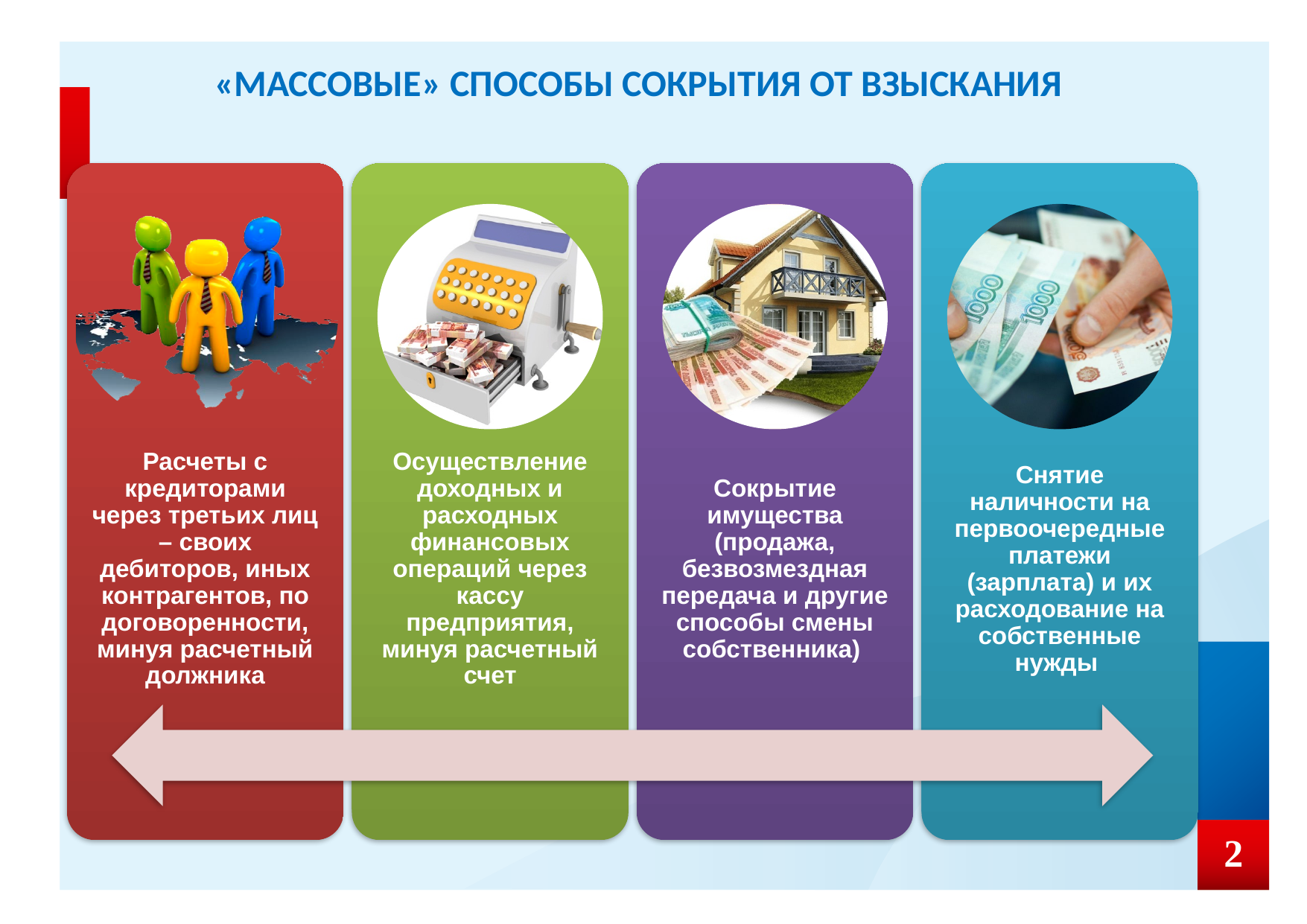

# «МАССОВЫЕ» способы сокрытия от взыскания
Расчеты с кредиторами через третьих лиц – своих дебиторов, иных контрагентов, по договоренности, минуя расчетный должника
Осуществление доходных и расходных финансовых операций через кассу предприятия, минуя расчетный счет
Сокрытие имущества (продажа, безвозмездная передача и другие способы смены собственника)
Снятие наличности на первоочередные платежи (зарплата) и их расходование на собственные нужды
2